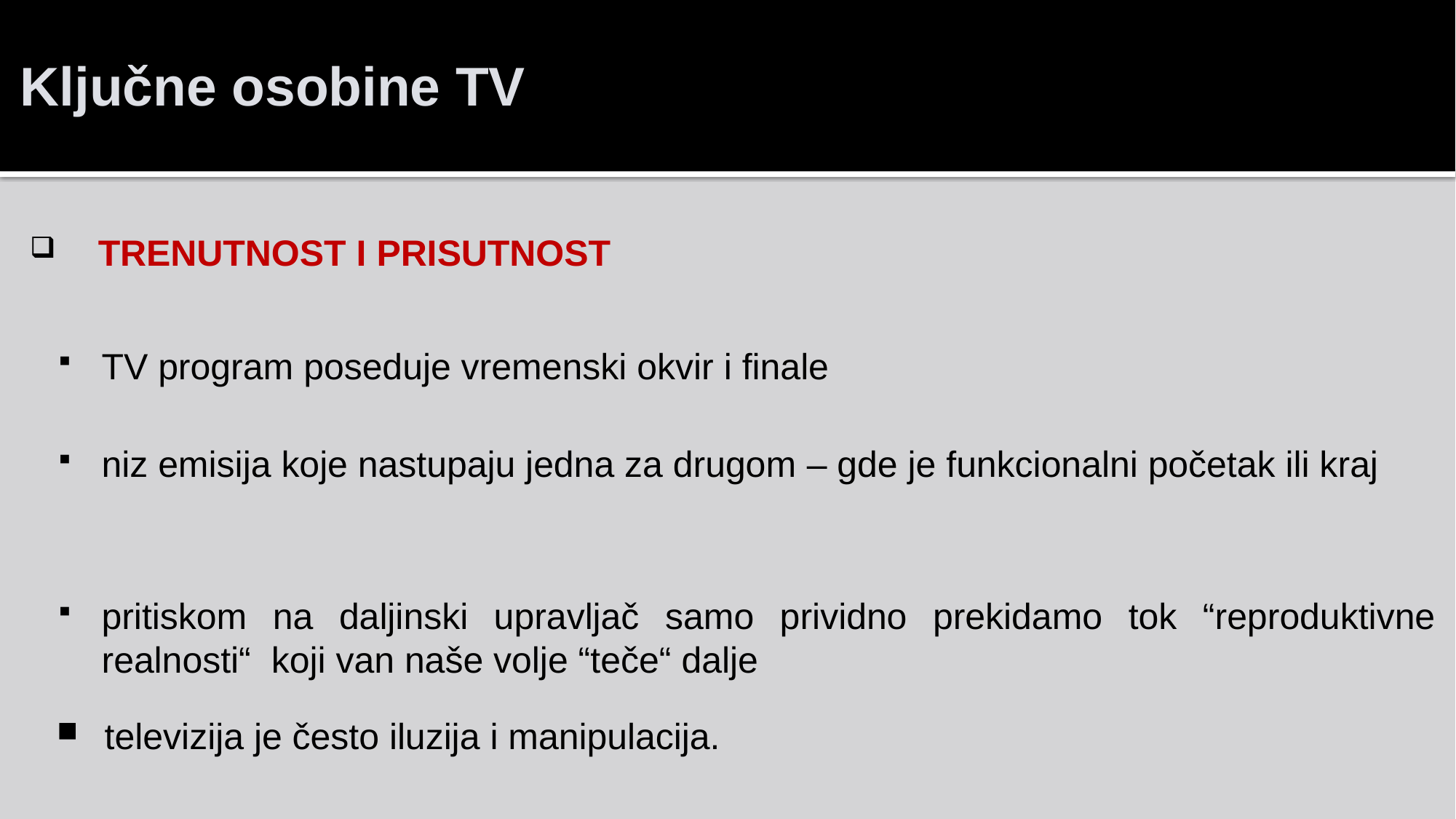

# Ključne osobine TV

TRENUTNOST I PRISUTNOST

TV program poseduje vremenski okvir i finale

niz emisija koje nastupaju jedna za drugom – gde je funkcionalni početak ili kraj

pritiskom na daljinski upravljač samo prividno prekidamo tok “reproduktivne realnosti“  koji van naše volje “teče“ dalje

televizija je često iluzija i manipulacija.